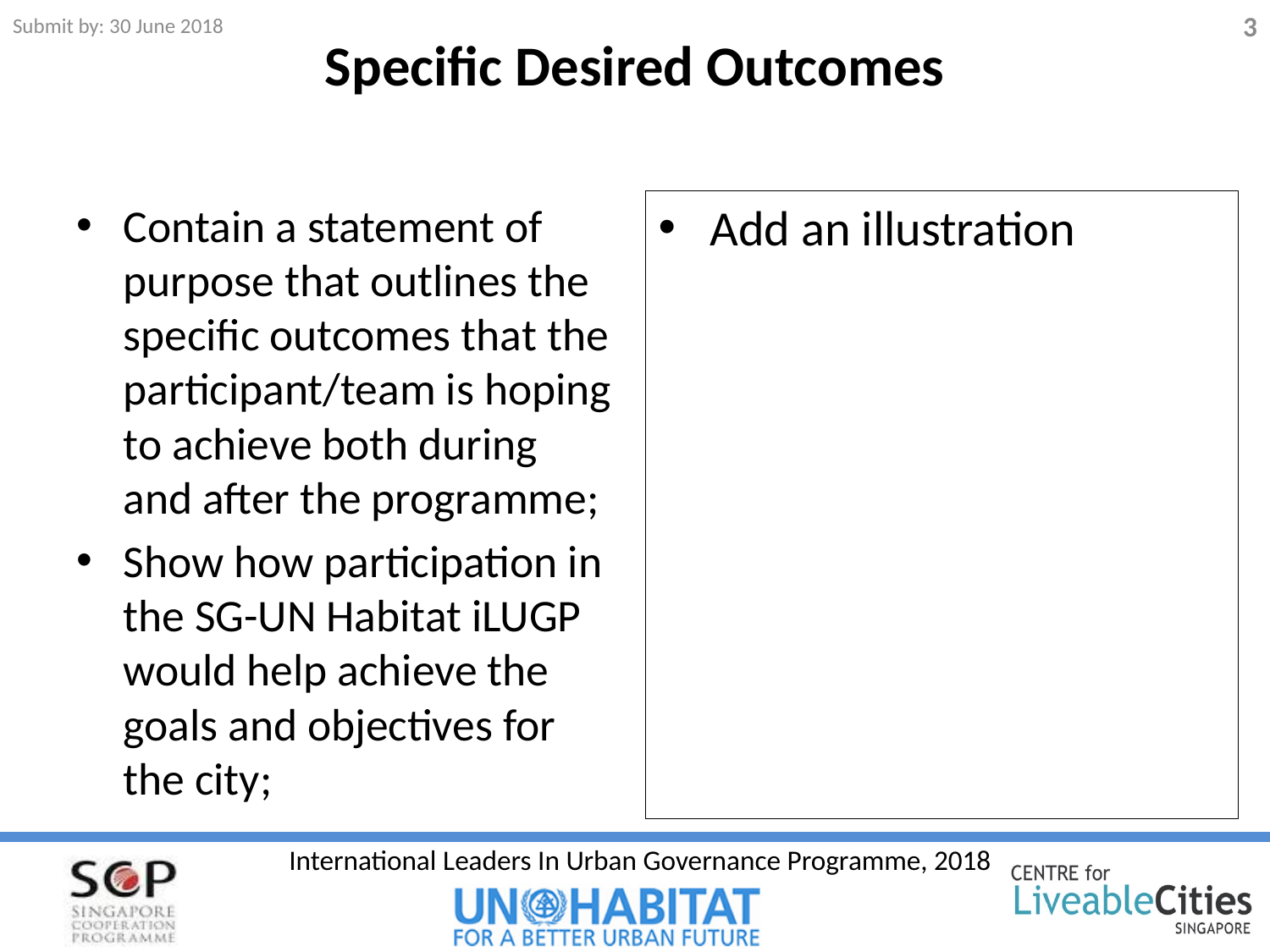

# Specific Desired Outcomes
Submit by: 30 June 2018
3
Contain a statement of purpose that outlines the specific outcomes that the participant/team is hoping to achieve both during and after the programme;
Show how participation in the SG-UN Habitat iLUGP would help achieve the goals and objectives for the city;
Add an illustration